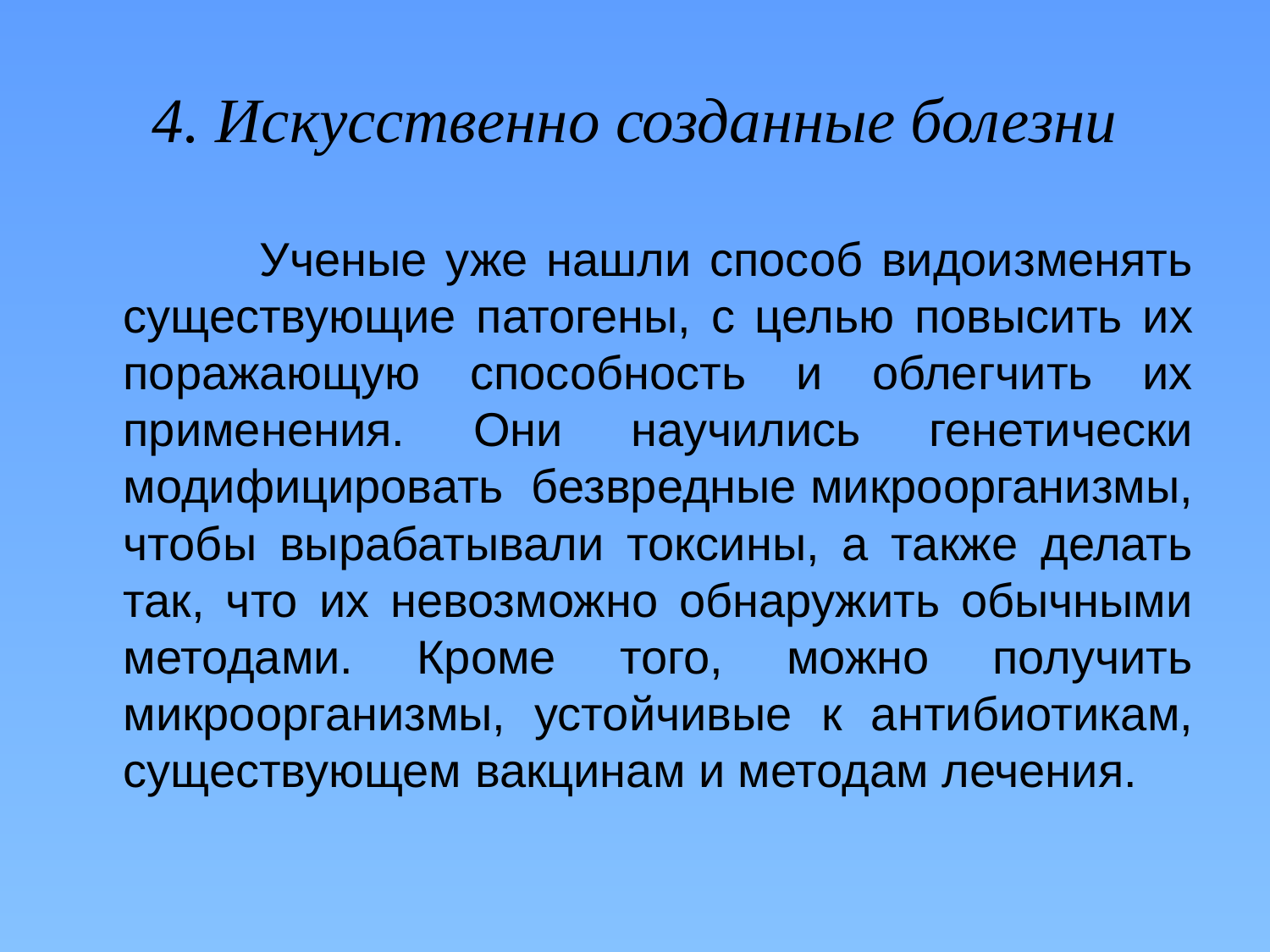

# 4. Искусственно созданные болезни
          Ученые уже нашли способ видоизменять существующие патогены, с целью повысить их поражающую способность и облегчить их применения. Они научились генетически модифицировать  безвредные микроорганизмы, чтобы вырабатывали токсины, а также делать так, что их невозможно обнаружить обычными методами. Кроме того, можно получить микроорганизмы, устойчивые к антибиотикам, существующем вакцинам и методам лечения.